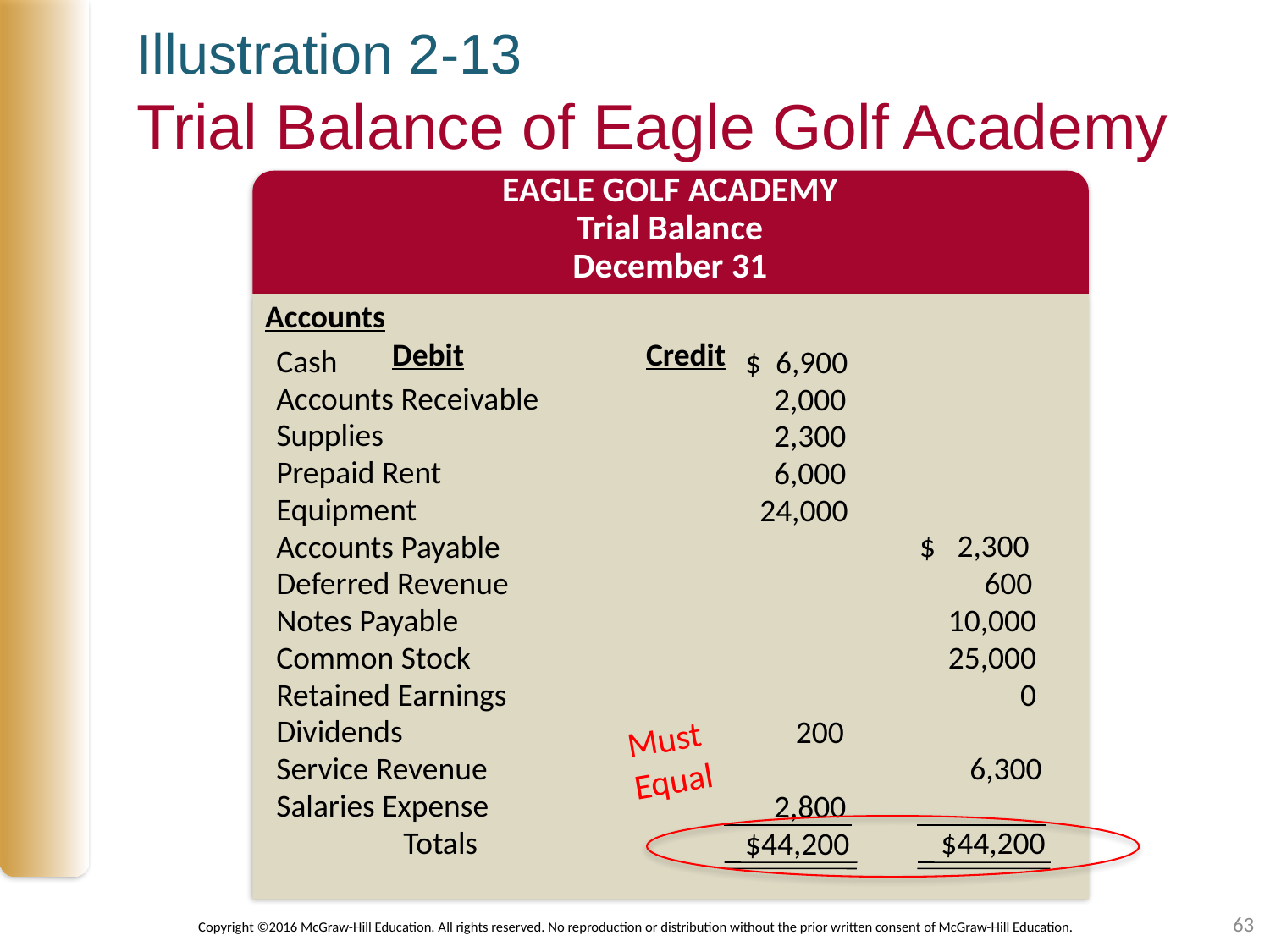

Illustration 2-13
Trial Balance of Eagle Golf Academy
EAGLE GOLF ACADEMY
Trial Balance
December 31

Accounts							Debit		Credit

Cash
Accounts Receivable
Supplies
Prepaid Rent
Equipment
Accounts Payable
Deferred Revenue
Notes Payable
Common Stock
Retained Earnings
Dividends
Service Revenue
Salaries Expense
	Totals
$  6,900
    2,000
    2,300
    6,000
  24,000

       200

    2,800
$44,200
$   2,300
         600
    10,000
    25,000
              0

       6,300

   $44,200
Must
Equal

63
Copyright ©2016 McGraw-Hill Education. All rights reserved. No reproduction or distribution without the prior written consent of McGraw-Hill Education.